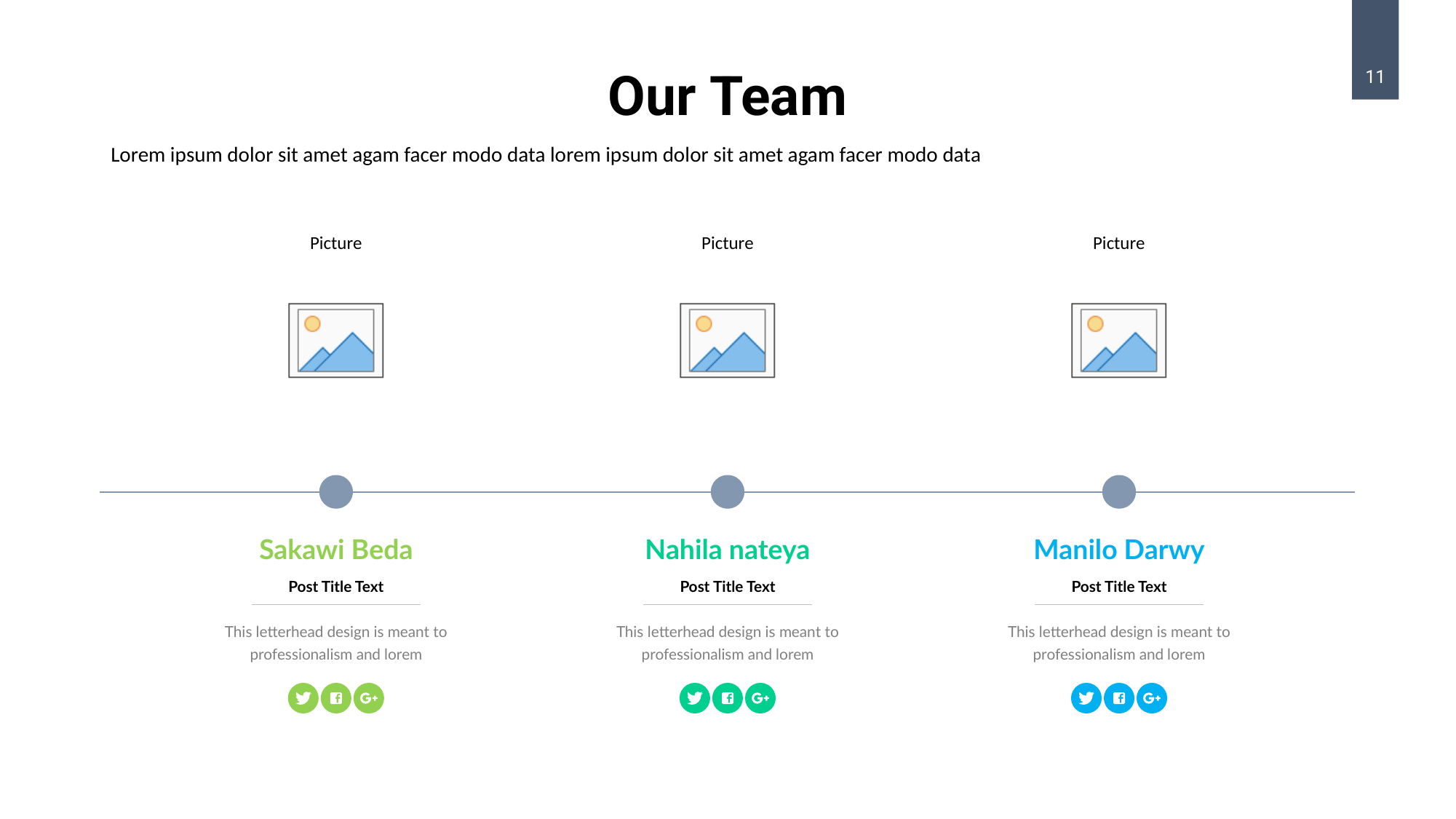

Our Team
11
Lorem ipsum dolor sit amet agam facer modo data lorem ipsum dolor sit amet agam facer modo data

Sakawi Beda
Post Title Text
Nahila nateya
Post Title Text
Manilo Darwy
Post Title Text
This letterhead design is meant to professionalism and lorem
This letterhead design is meant to professionalism and lorem
This letterhead design is meant to professionalism and lorem